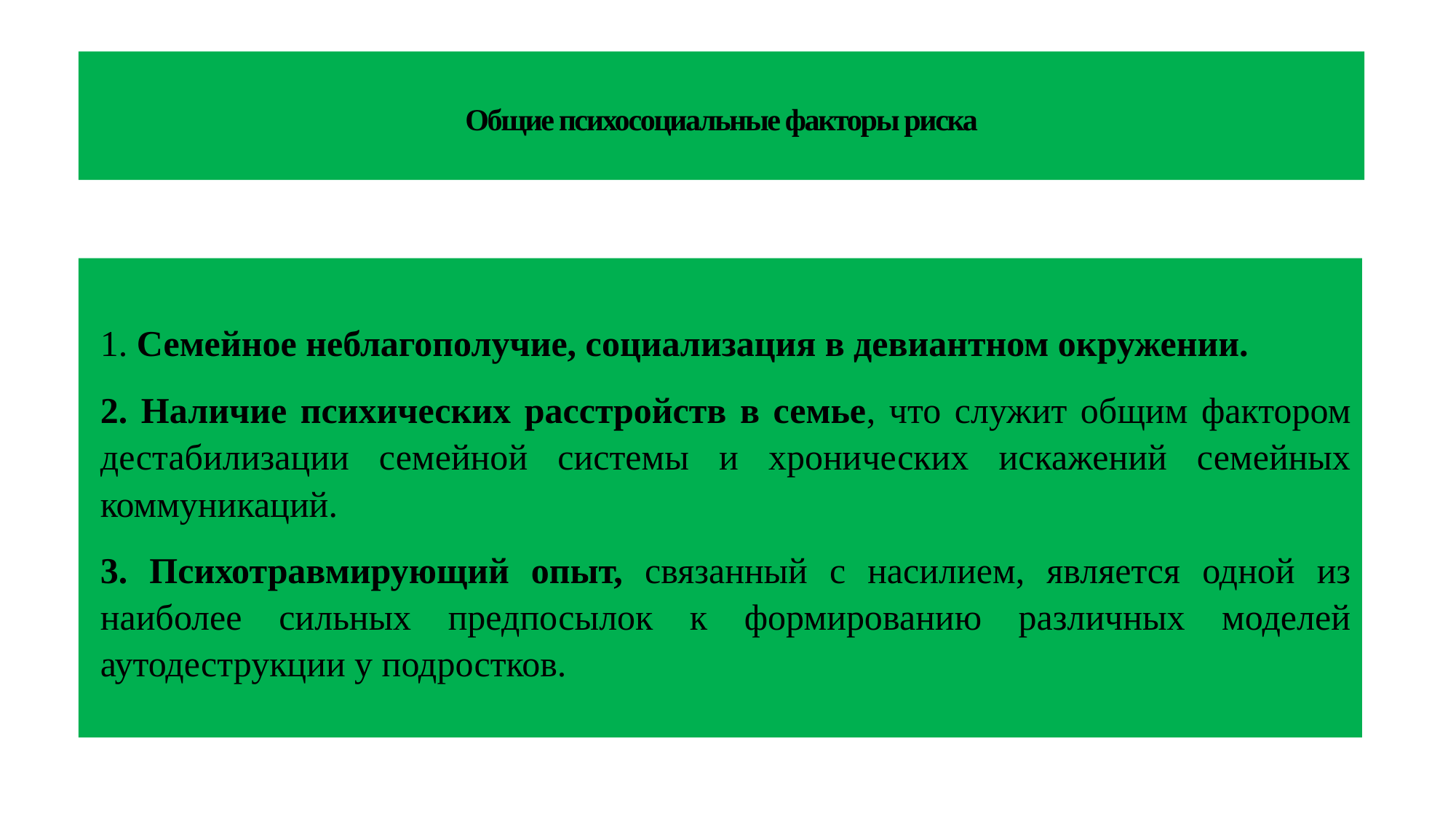

# Общие психосоциальные факторы риска

1. Семейное неблагополучие, социализация в девиантном окружении.
2. Наличие психических расстройств в семье, что служит общим фактором дестабилизации семейной системы и хронических искажений семейных коммуникаций.
3. Психотравмирующий опыт, связанный с насилием, является одной из наиболее сильных предпосылок к формированию различных моделей аутодеструкции у подростков.